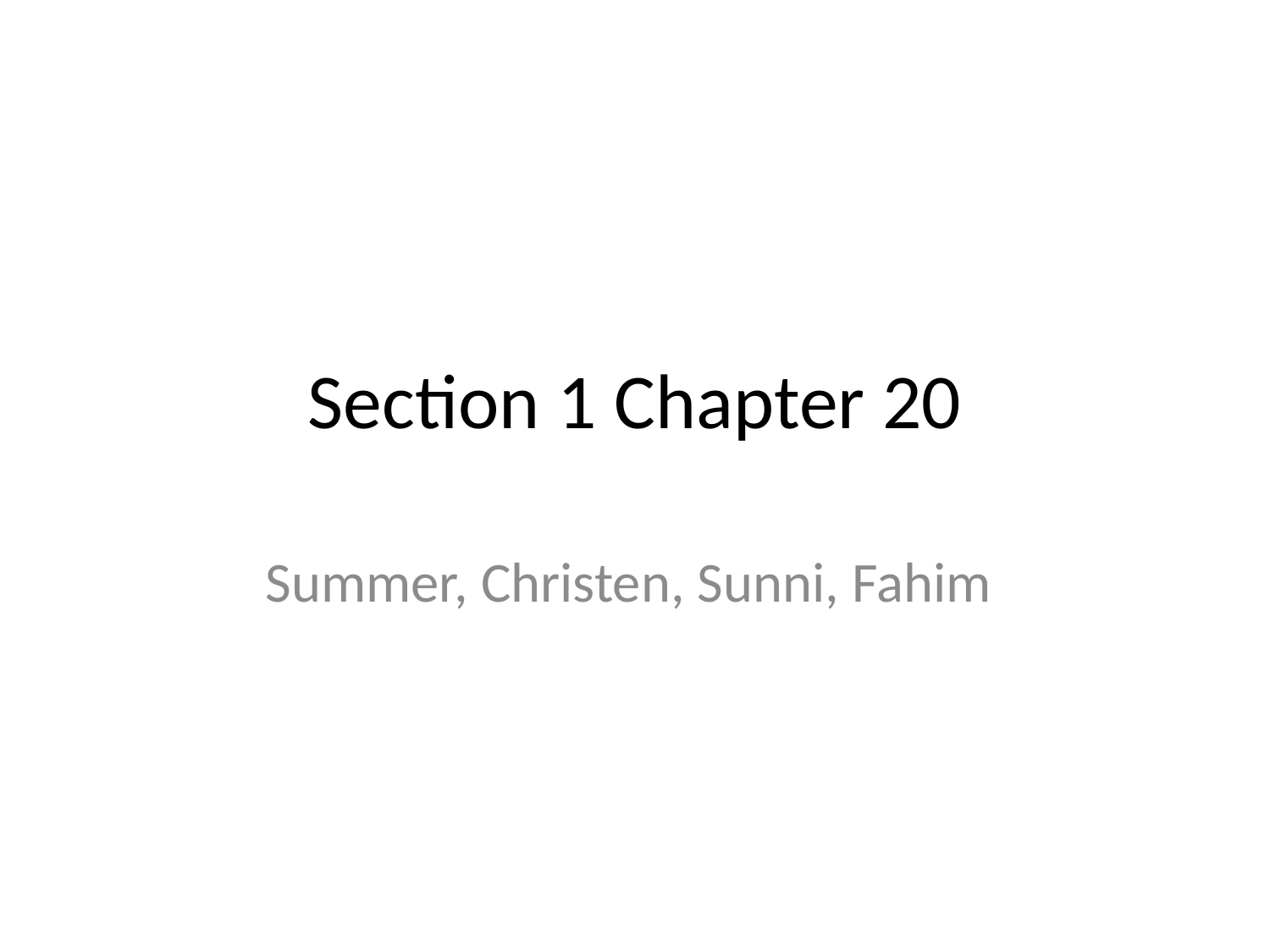

# Section 1 Chapter 20
Summer, Christen, Sunni, Fahim